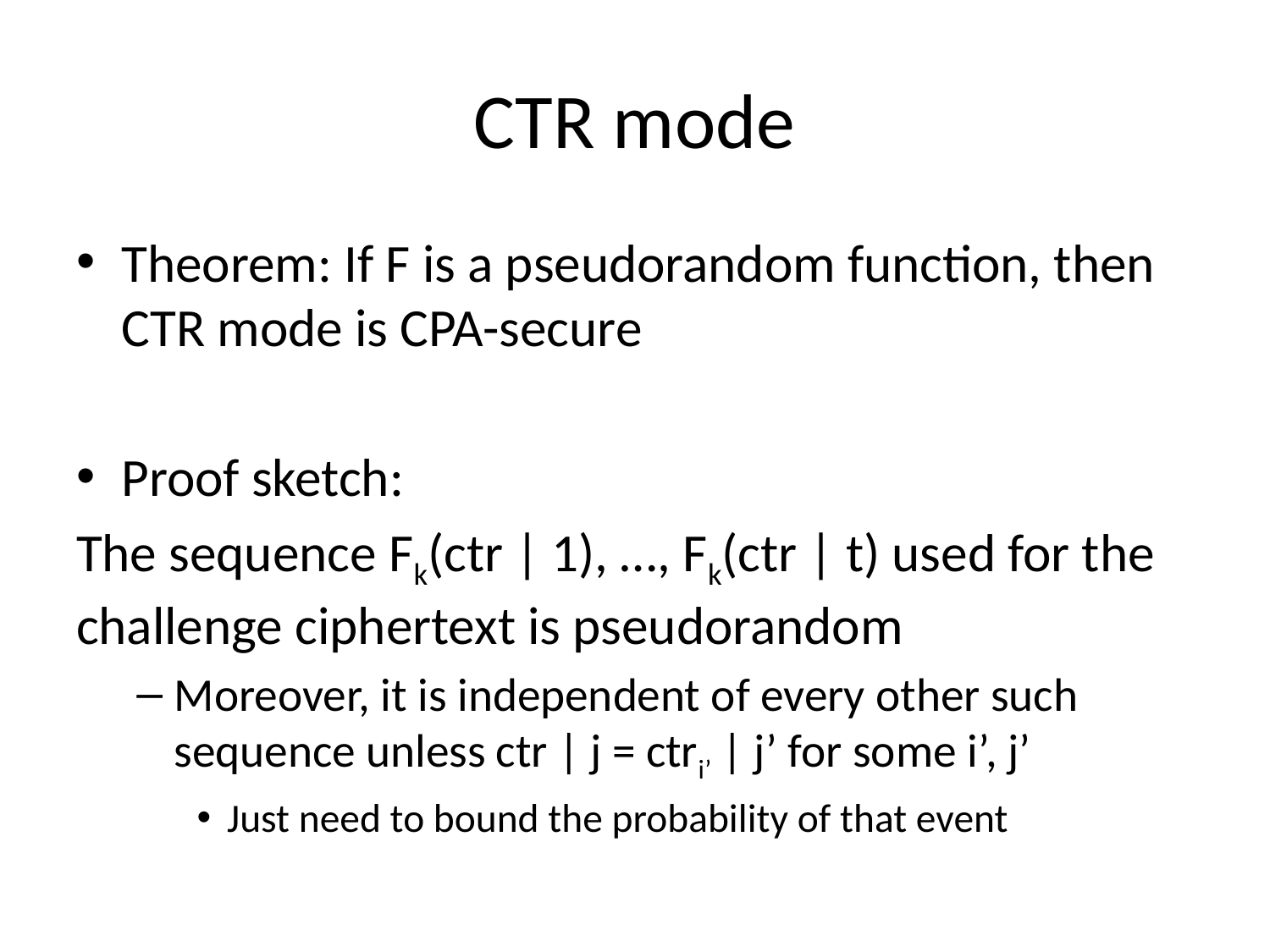

# CTR mode
Theorem: If F is a pseudorandom function, then CTR mode is CPA-secure

Proof sketch:
The sequence Fk(ctr | 1), …, Fk(ctr | t) used for the challenge ciphertext is pseudorandom
Moreover, it is independent of every other such sequence unless ctr | j = ctri’ | j’ for some i’, j’
Just need to bound the probability of that event